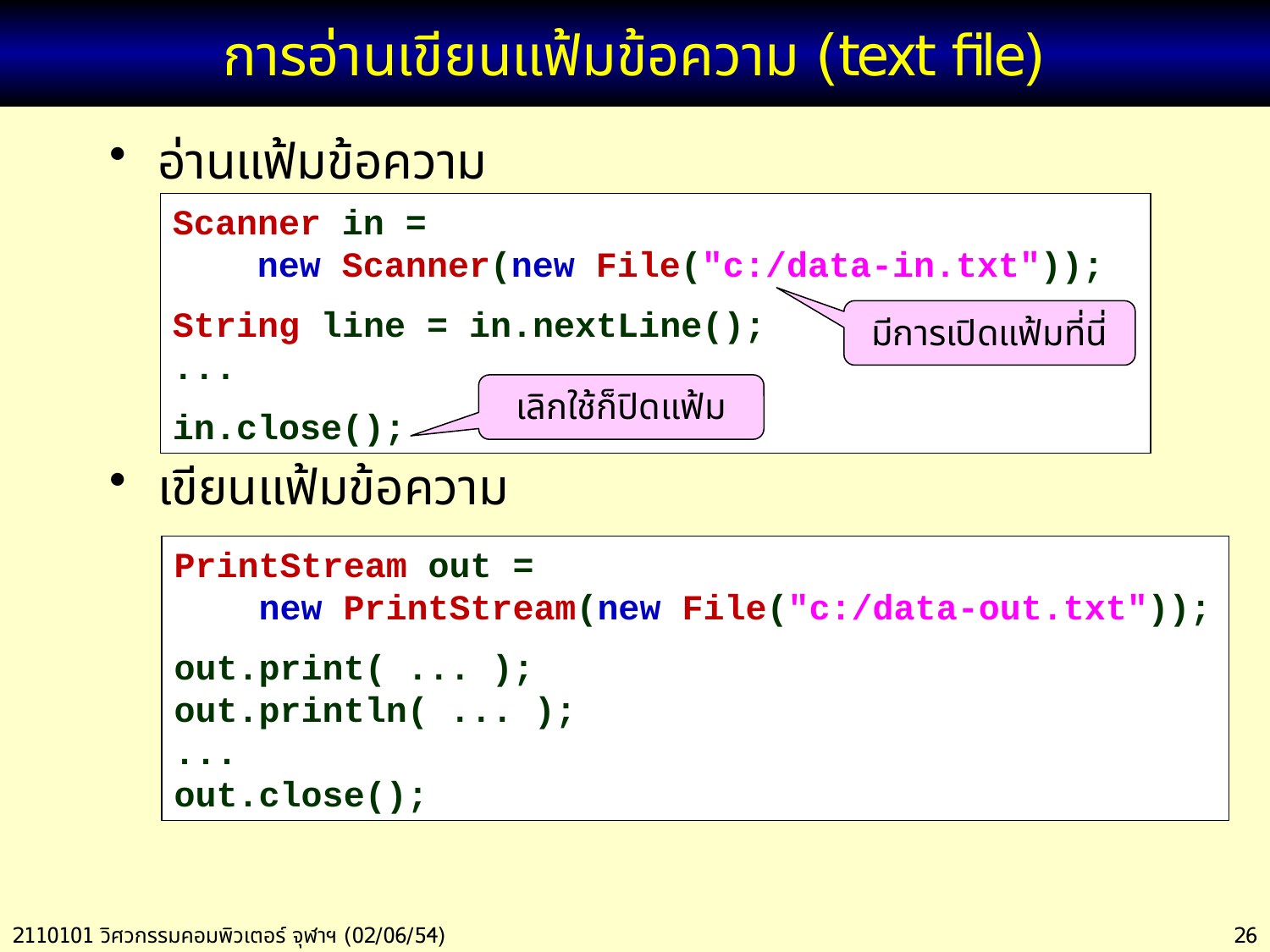

# การอ่านเขียนแฟ้มข้อความ (text file)
อ่านแฟ้มข้อความ

เขียนแฟ้มข้อความ
Scanner in =
    new Scanner(new File("c:/data-in.txt"));
String line = in.nextLine();
...
in.close();
มีการเปิดแฟ้มที่นี่
เลิกใช้ก็ปิดแฟ้ม
PrintStream out =
    new PrintStream(new File("c:/data-out.txt"));
out.print( ... );
out.println( ... );
...
out.close();